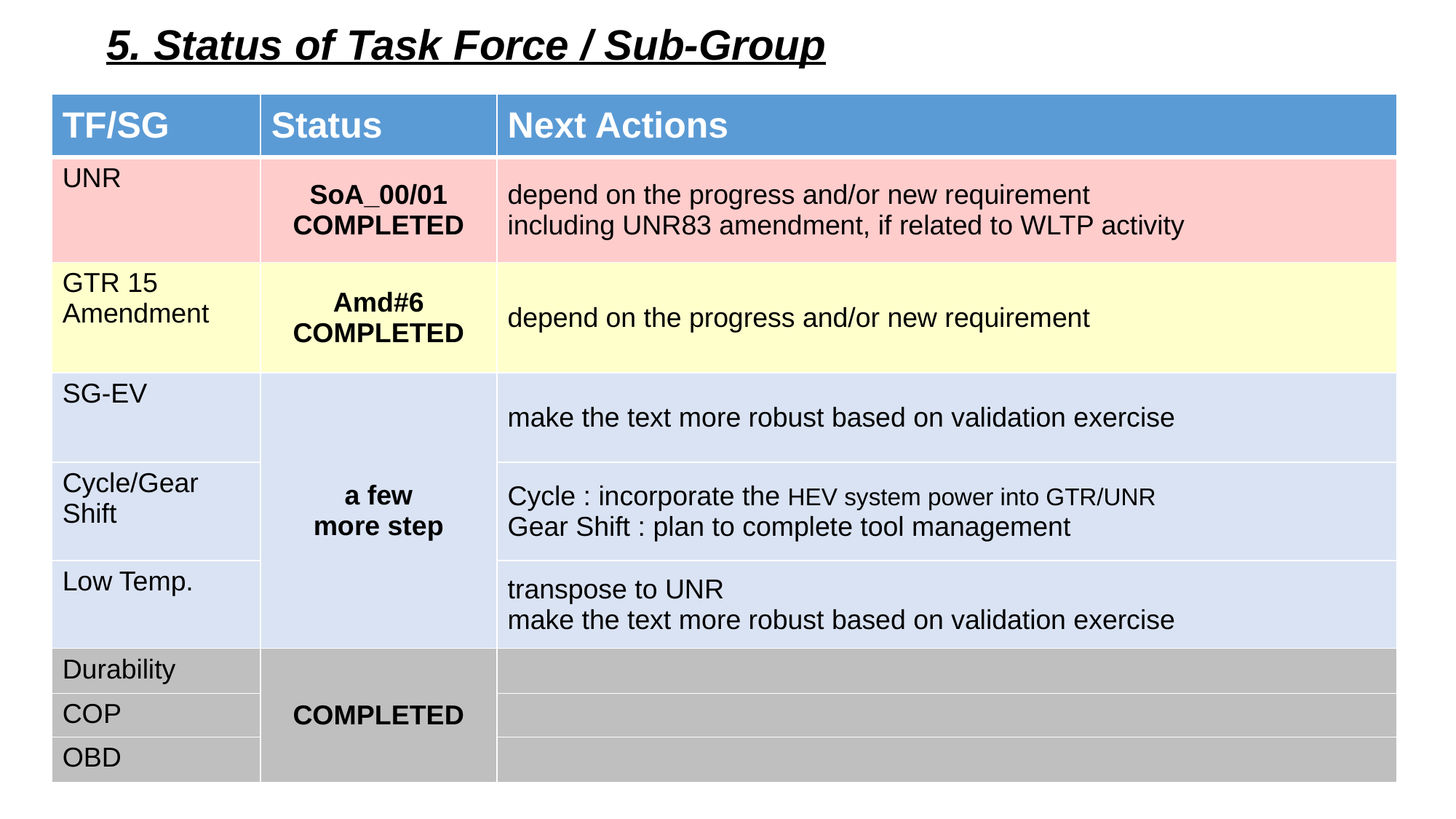

5. Status of Task Force / Sub-Group
| TF/SG | Status | Next Actions |
| --- | --- | --- |
| UNR | SoA\_00/01 COMPLETED | depend on the progress and/or new requirement including UNR83 amendment, if related to WLTP activity |
| GTR 15 Amendment | Amd#6 COMPLETED | depend on the progress and/or new requirement |
| SG-EV | a few more step | make the text more robust based on validation exercise |
| Cycle/Gear Shift |  | Cycle : incorporate the HEV system power into GTR/UNR Gear Shift : plan to complete tool management |
| Low Temp. |  | transpose to UNR make the text more robust based on validation exercise |
| Durability | COMPLETED |  |
| COP |  |  |
| OBD |  |  |